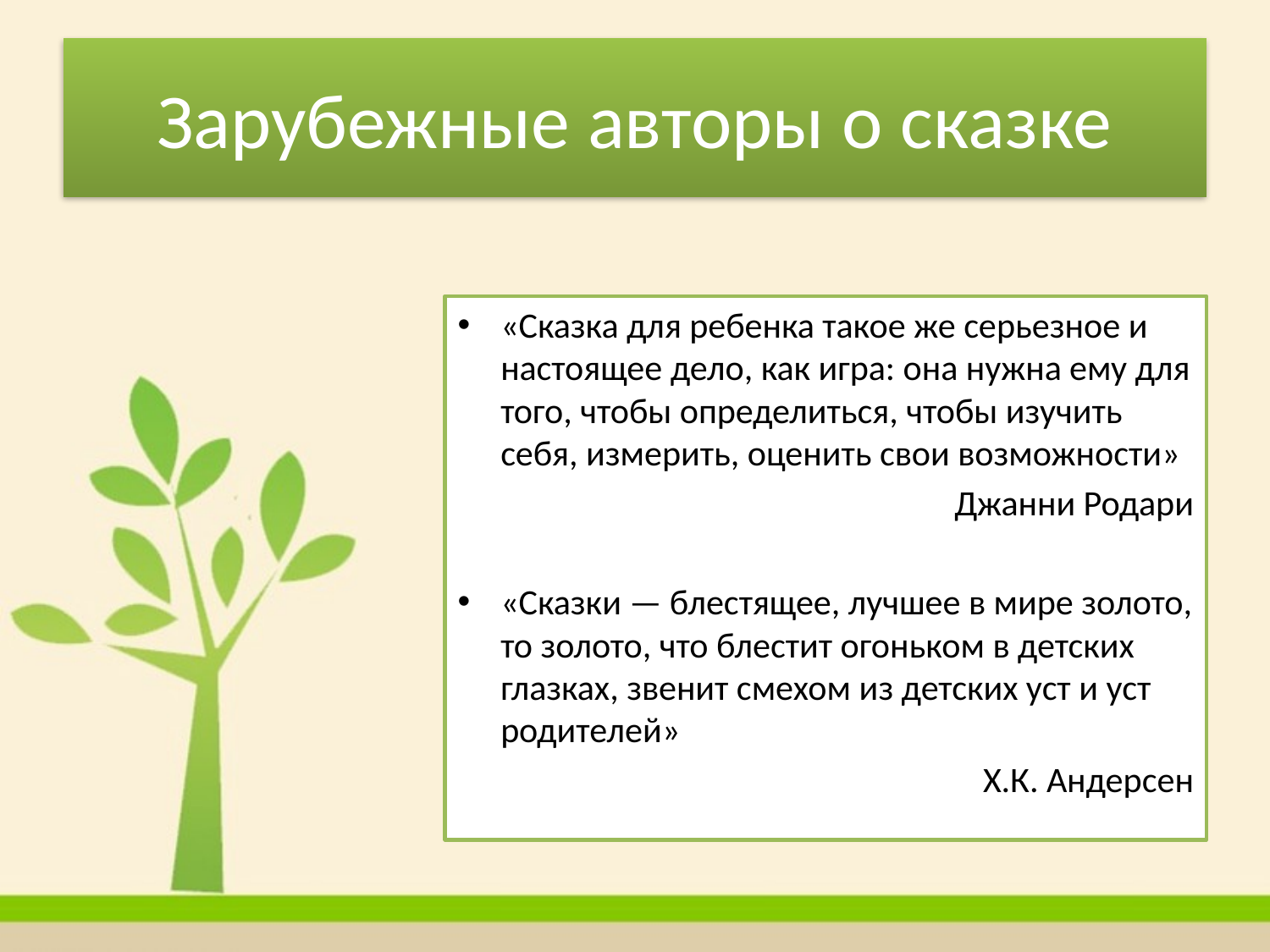

# Зарубежные авторы о сказке
«Сказка для ребенка такое же серьезное и настоящее дело, как игра: она нужна ему для того, чтобы определиться, чтобы изучить себя, измерить, оценить свои возможности»
Джанни Родари

«Сказки — блестящее, лучшее в мире золото, то золото, что блестит огоньком в детских глазках, звенит смехом из детских уст и уст родителей»
Х.К. Андерсен